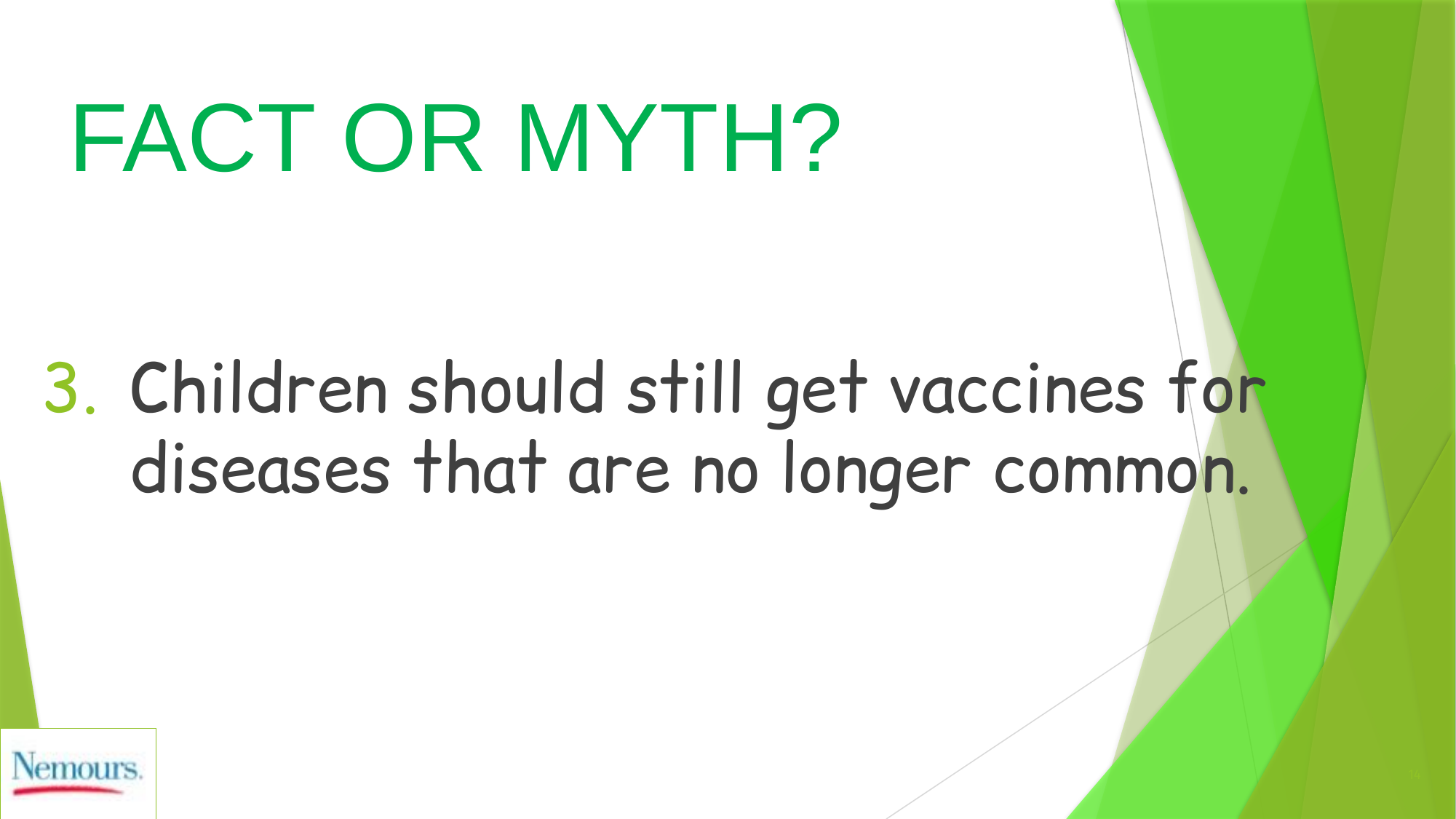

# FACT OR MYTH?
Children should still get vaccines for diseases that are no longer common.
14